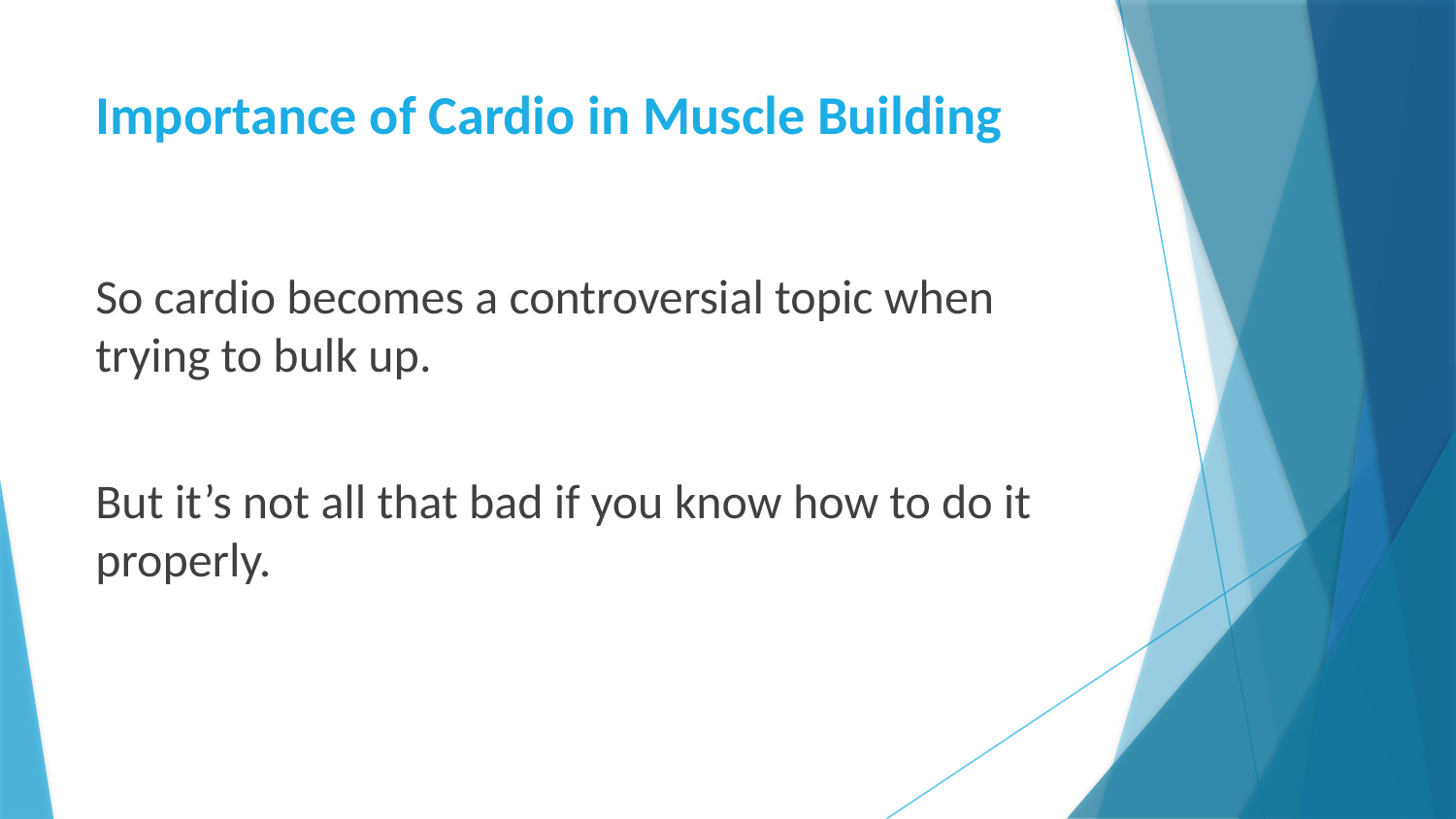

# Importance of Cardio in Muscle Building
So cardio becomes a controversial topic when trying to bulk up.

But it’s not all that bad if you know how to do it properly.